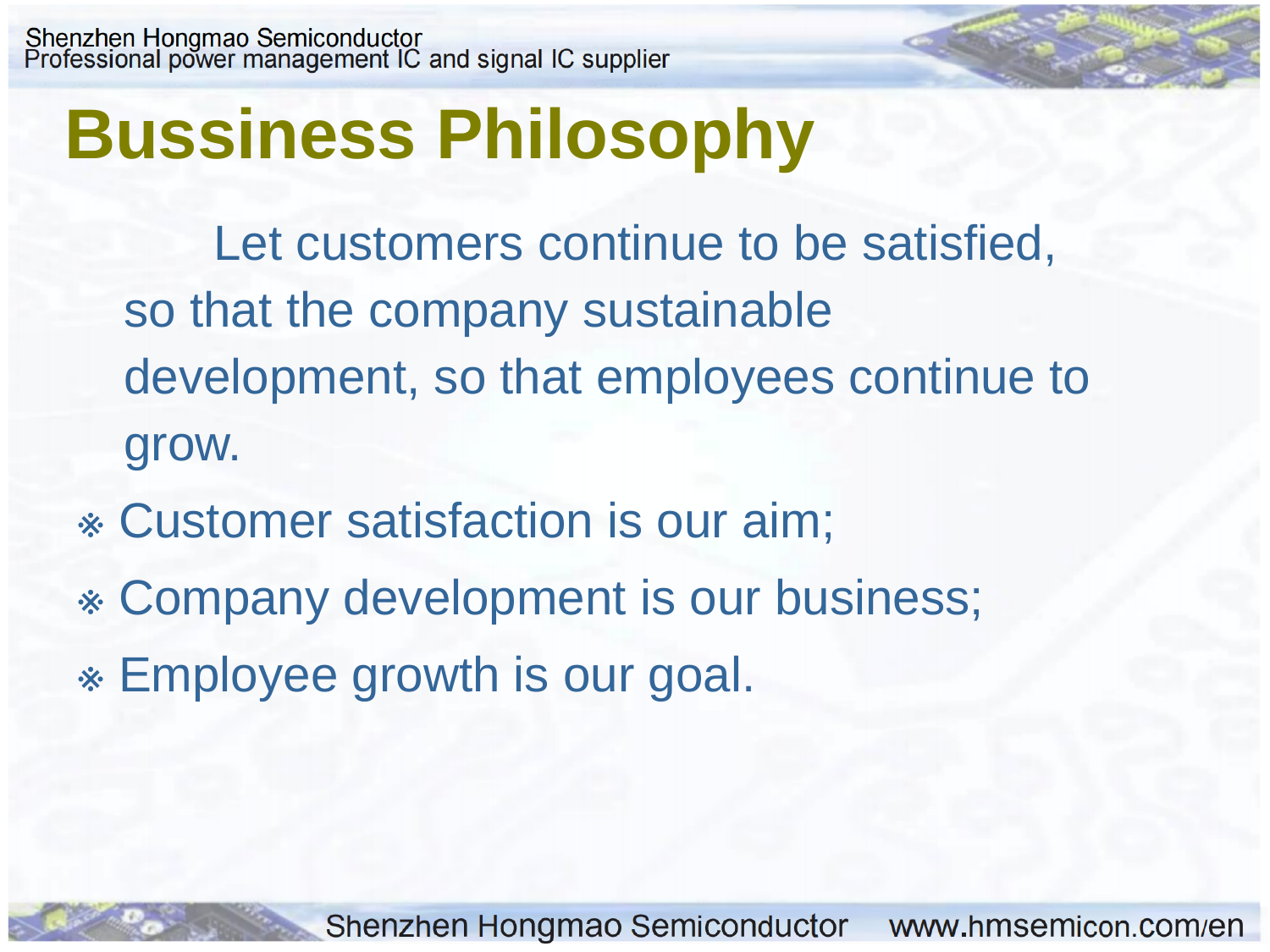

Bussiness Philosophy
          Let customers continue to be satisfied, so that the company sustainable development, so that employees continue to grow.
※ Customer satisfaction is our aim;
※ Company development is our business;
※ Employee growth is our goal.